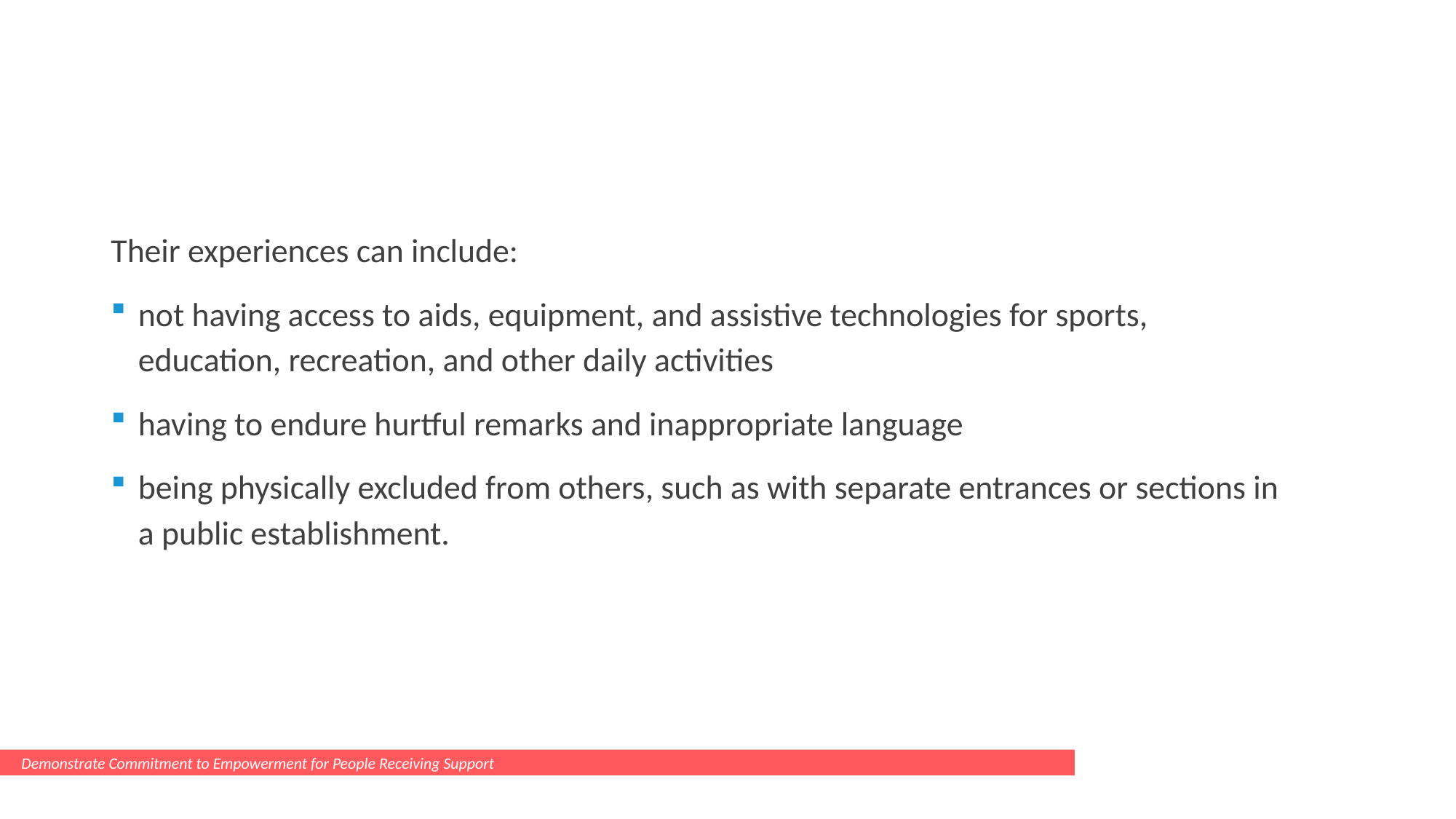

#
Their experiences can include:
not having access to aids, equipment, and assistive technologies for sports, education, recreation, and other daily activities
having to endure hurtful remarks and inappropriate language
being physically excluded from others, such as with separate entrances or sections in a public establishment.

Demonstrate Commitment to Empowerment for People Receiving Support